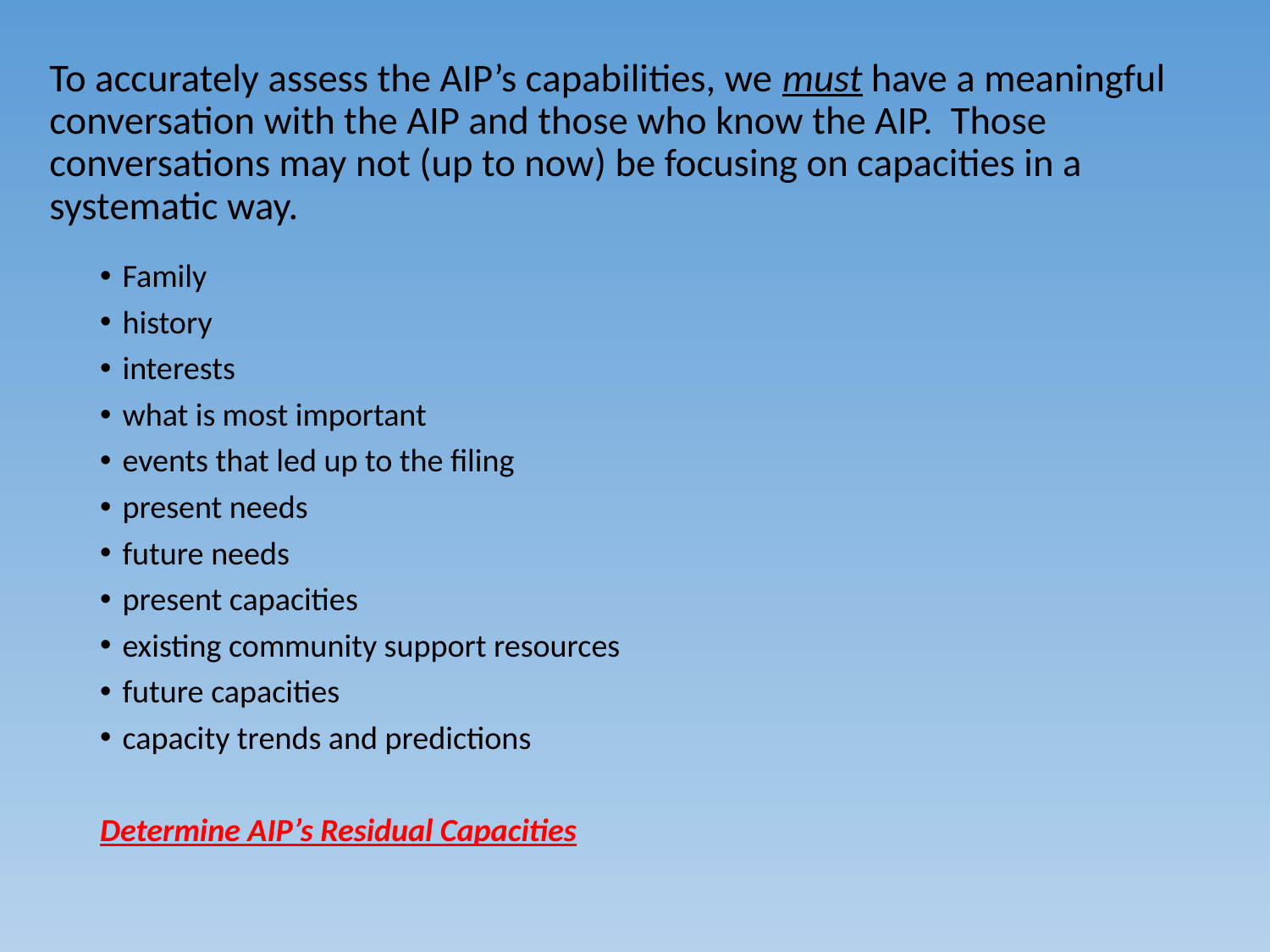

# To accurately assess the AIP’s capabilities, we must have a meaningful conversation with the AIP and those who know the AIP.  Those conversations may not (up to now) be focusing on capacities in a systematic way.
Family
history
interests
what is most important
events that led up to the filing
present needs
future needs
present capacities
existing community support resources
future capacities
capacity trends and predictions

Determine AIP’s Residual Capacities